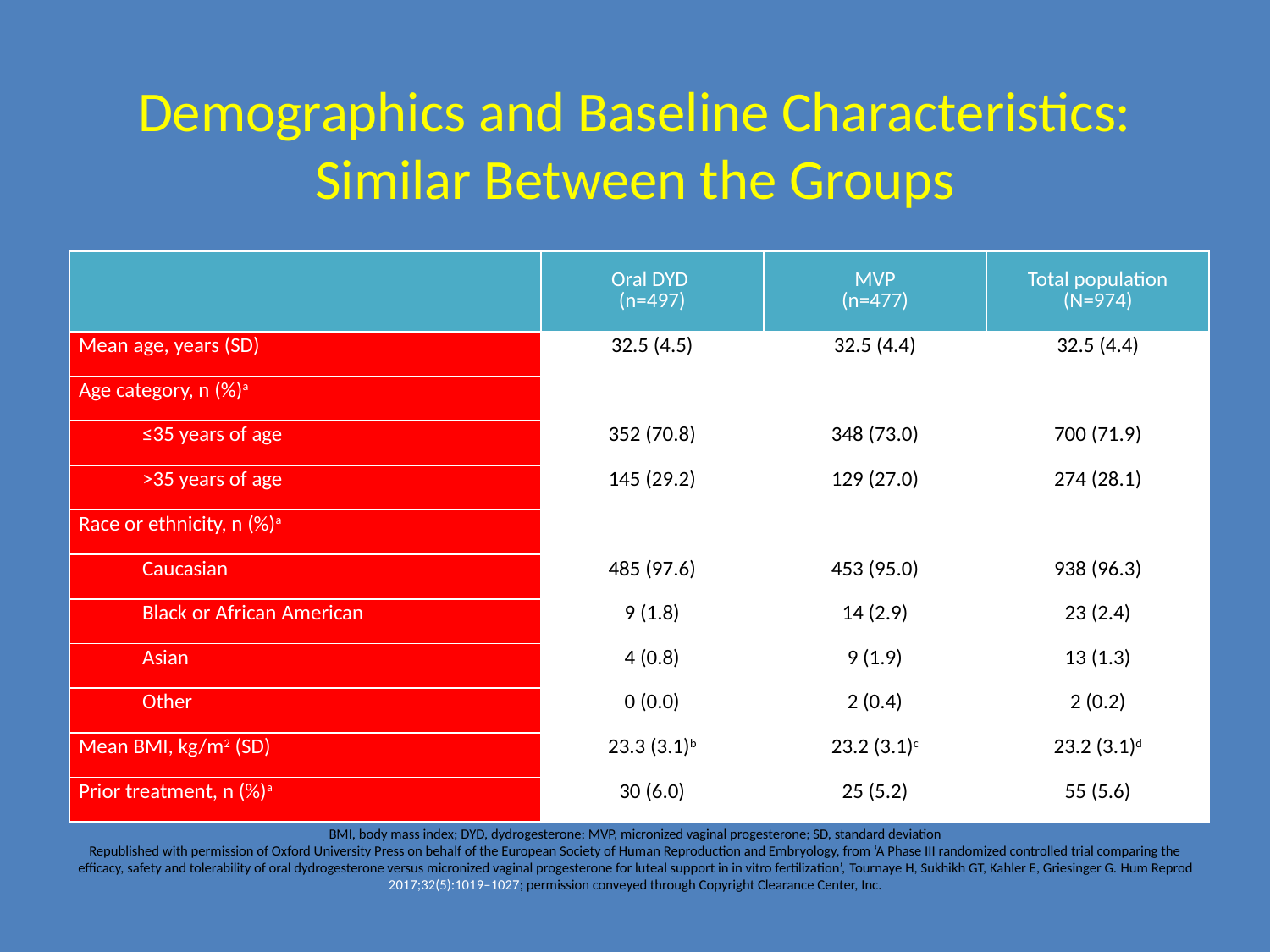

# Demographics and Baseline Characteristics: Similar Between the Groups
|  | Oral DYD (n=497) | MVP (n=477) | Total population (N=974) |
| --- | --- | --- | --- |
| Mean age, years (SD) | 32.5 (4.5) | 32.5 (4.4) | 32.5 (4.4) |
| Age category, n (%)a |  |  |  |
| ≤35 years of age | 352 (70.8) | 348 (73.0) | 700 (71.9) |
| >35 years of age | 145 (29.2) | 129 (27.0) | 274 (28.1) |
| Race or ethnicity, n (%)a |  |  |  |
| Caucasian | 485 (97.6) | 453 (95.0) | 938 (96.3) |
| Black or African American | 9 (1.8) | 14 (2.9) | 23 (2.4) |
| Asian | 4 (0.8) | 9 (1.9) | 13 (1.3) |
| Other | 0 (0.0) | 2 (0.4) | 2 (0.2) |
| Mean BMI, kg/m2 (SD) | 23.3 (3.1)b | 23.2 (3.1)c | 23.2 (3.1)d |
| Prior treatment, n (%)a | 30 (6.0) | 25 (5.2) | 55 (5.6) |
aPercentages are based on the number of subjects in the full analysis sample with data available. BMI values were calculated from the following populations: bn=496; cn=476; dn=972
BMI, body mass index; DYD, dydrogesterone; MVP, micronized vaginal progesterone; SD, standard deviation
Republished with permission of Oxford University Press on behalf of the European Society of Human Reproduction and Embryology, from ‘A Phase III randomized controlled trial comparing the efficacy, safety and tolerability of oral dydrogesterone versus micronized vaginal progesterone for luteal support in in vitro fertilization’, Tournaye H, Sukhikh GT, Kahler E, Griesinger G. Hum Reprod 2017;32(5):1019–1027; permission conveyed through Copyright Clearance Center, Inc.